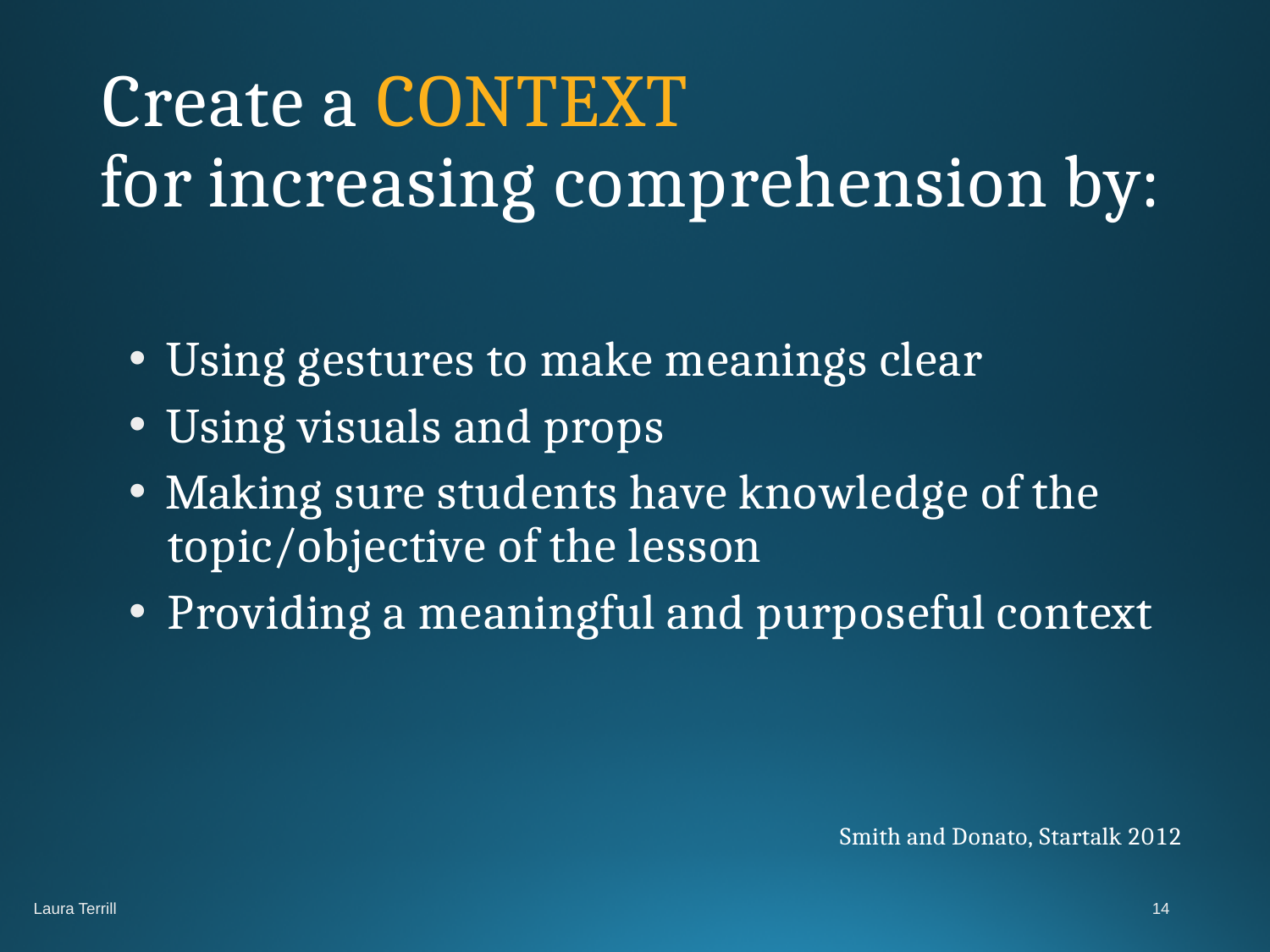

# Create a CONTEXT for increasing comprehension by:
Using gestures to make meanings clear
Using visuals and props
Making sure students have knowledge of the topic/objective of the lesson
Providing a meaningful and purposeful context

Smith and Donato, Startalk 2012
Laura Terrill
14